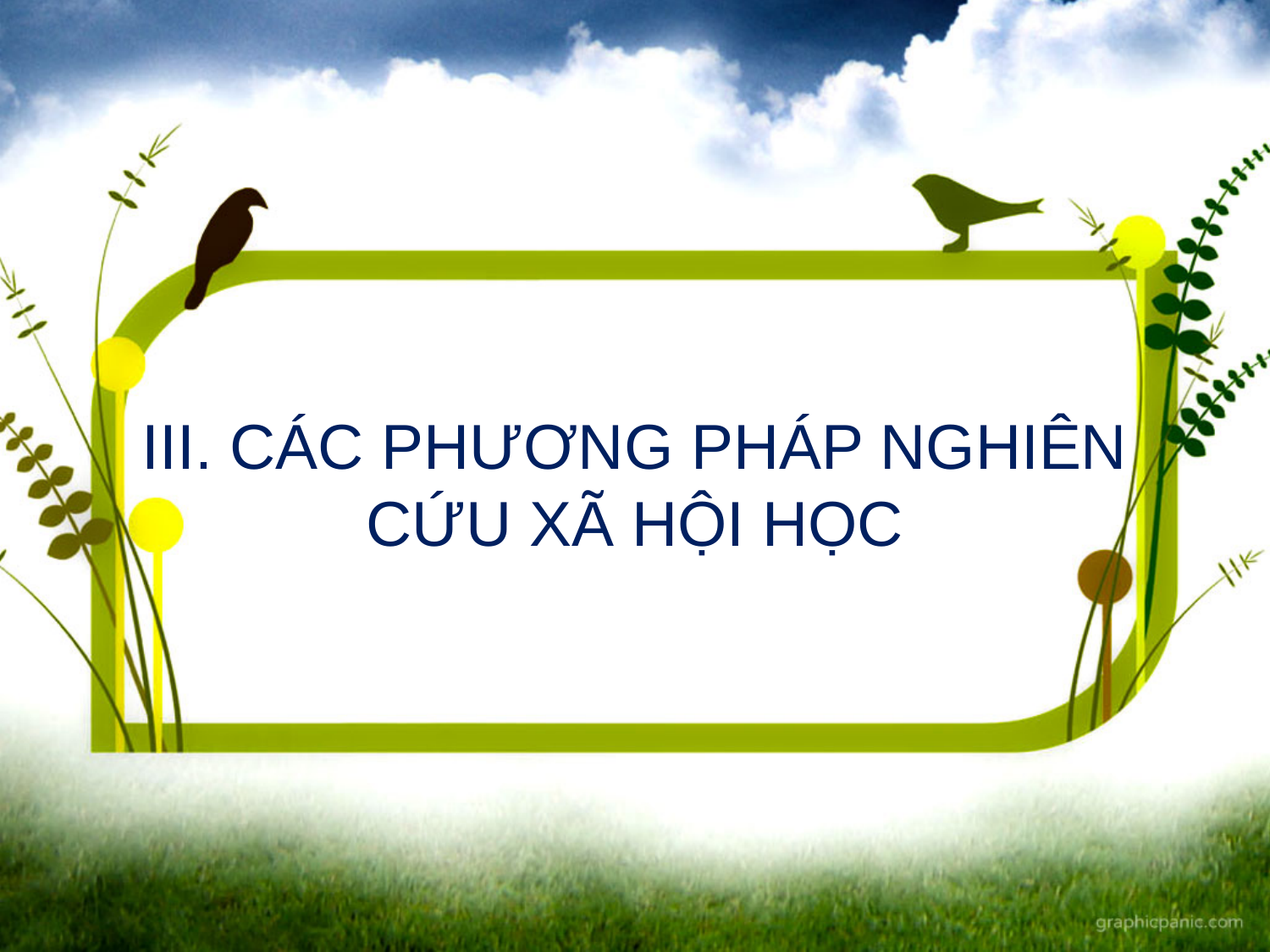

#

III. CÁC PHƯƠNG PHÁP NGHIÊN CỨU XÃ HỘI HỌC